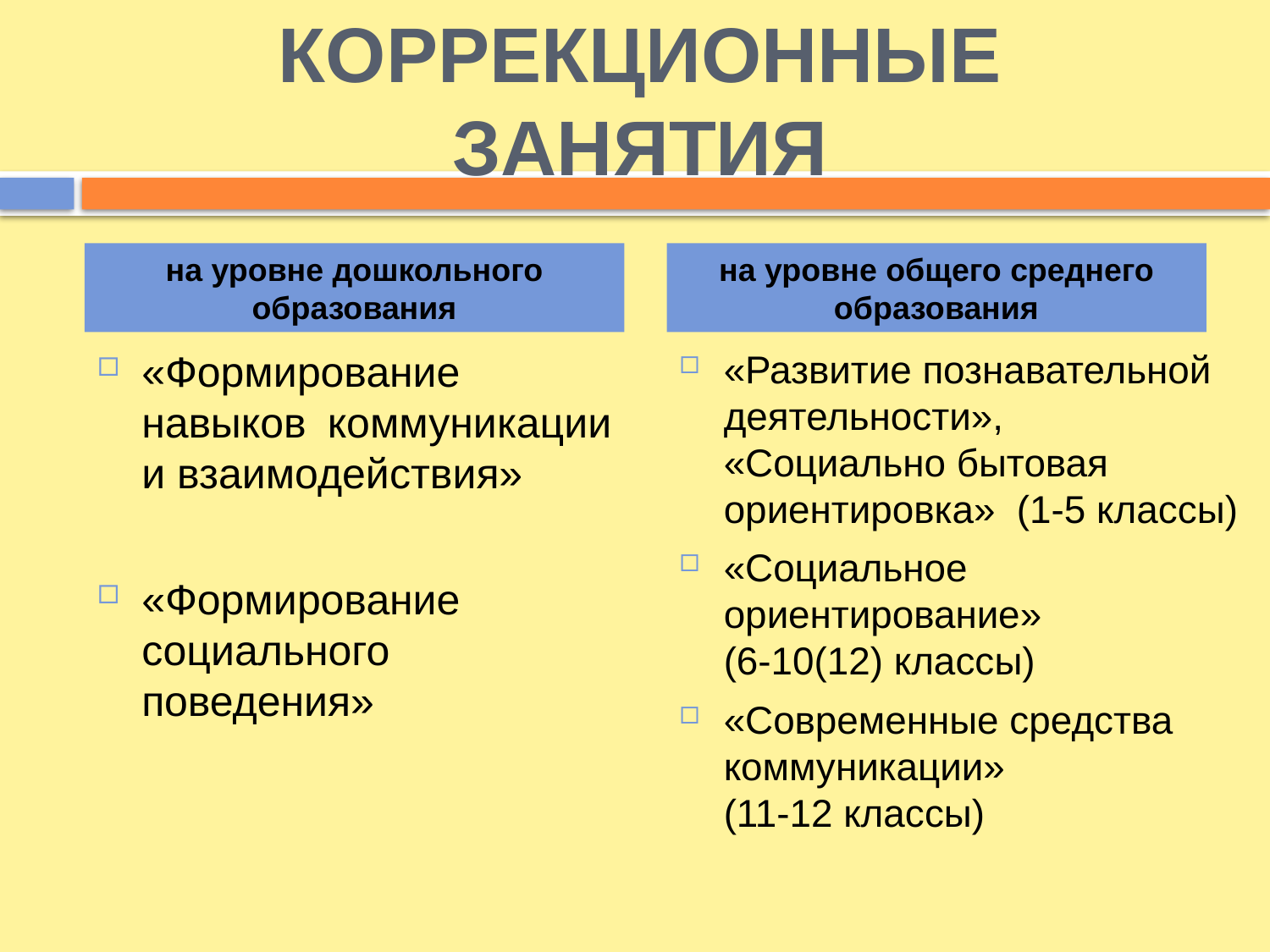

# КОРРЕКЦИОННЫЕ ЗАНЯТИЯ
на уровне дошкольного образования
на уровне общего среднего образования
«Формирование навыков коммуникации и взаимодействия»

«Формирование социального поведения»
«Развитие познавательной деятельности»,          «Социально бытовая ориентировка»  (1-5 классы)
«Социальное ориентирование»                (6-10(12) классы)
«Современные средства коммуникации»                   (11-12 классы)